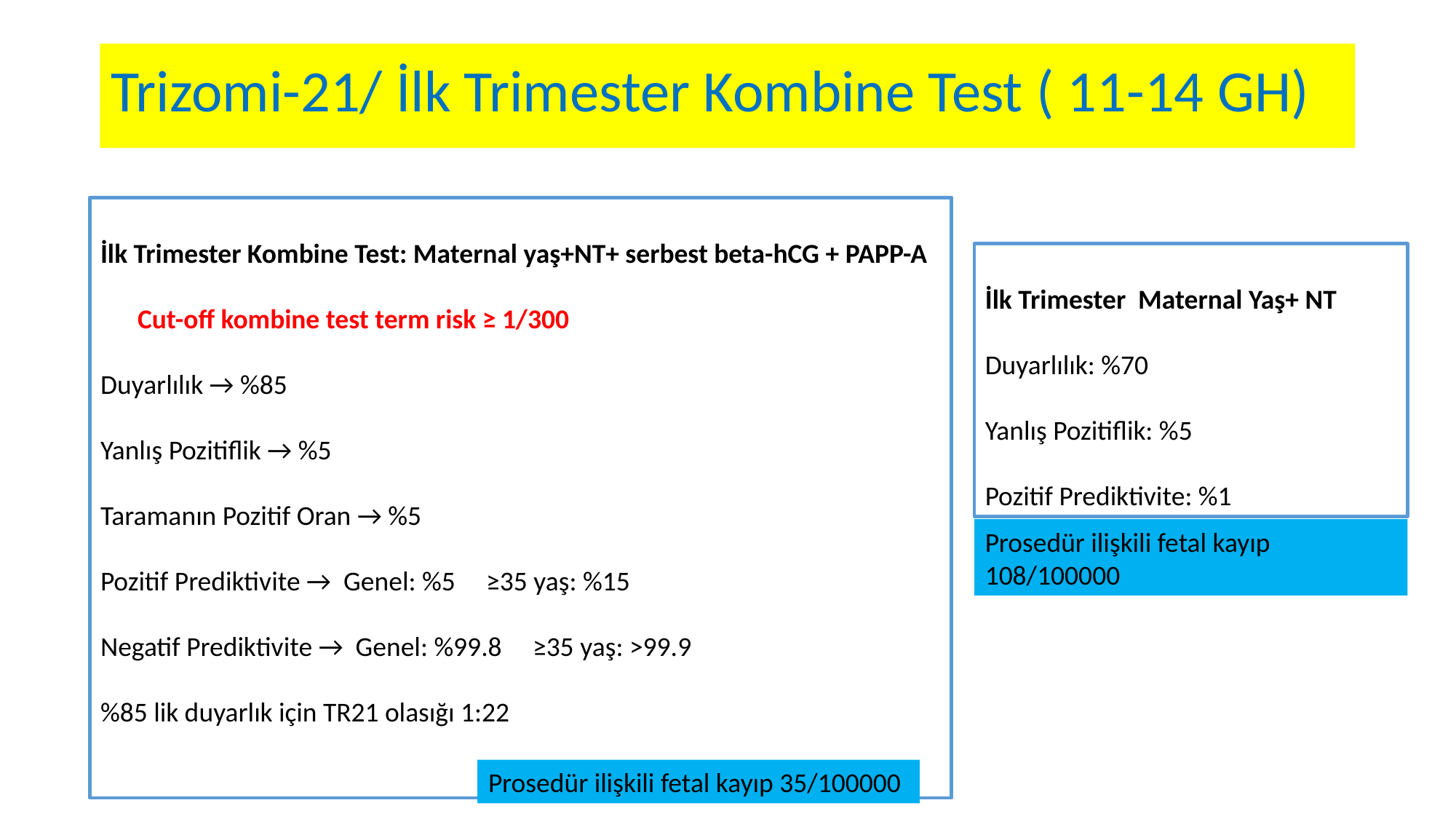

# Trizomi-21/ İlk Trimester Kombine Test ( 11-14 GH)
İlk Trimester Kombine Test: Maternal yaş+NT+ serbest beta-hCG + PAPP-A         Cut-off kombine test term risk ≥ 1/300
Duyarlılık → %85
Yanlış Pozitiflik → %5
Taramanın Pozitif Oran → %5
Pozitif Prediktivite →  Genel: %5     ≥35 yaş: %15
Negatif Prediktivite →  Genel: %99.8     ≥35 yaş: >99.9
%85 lik duyarlık için TR21 olasığı 1:22

İlk Trimester  Maternal Yaş+ NT
Duyarlılık: %70
Yanlış Pozitiflik: %5
Pozitif Prediktivite: %1
Prosedür ilişkili fetal kayıp 108/100000
Prosedür ilişkili fetal kayıp 35/100000